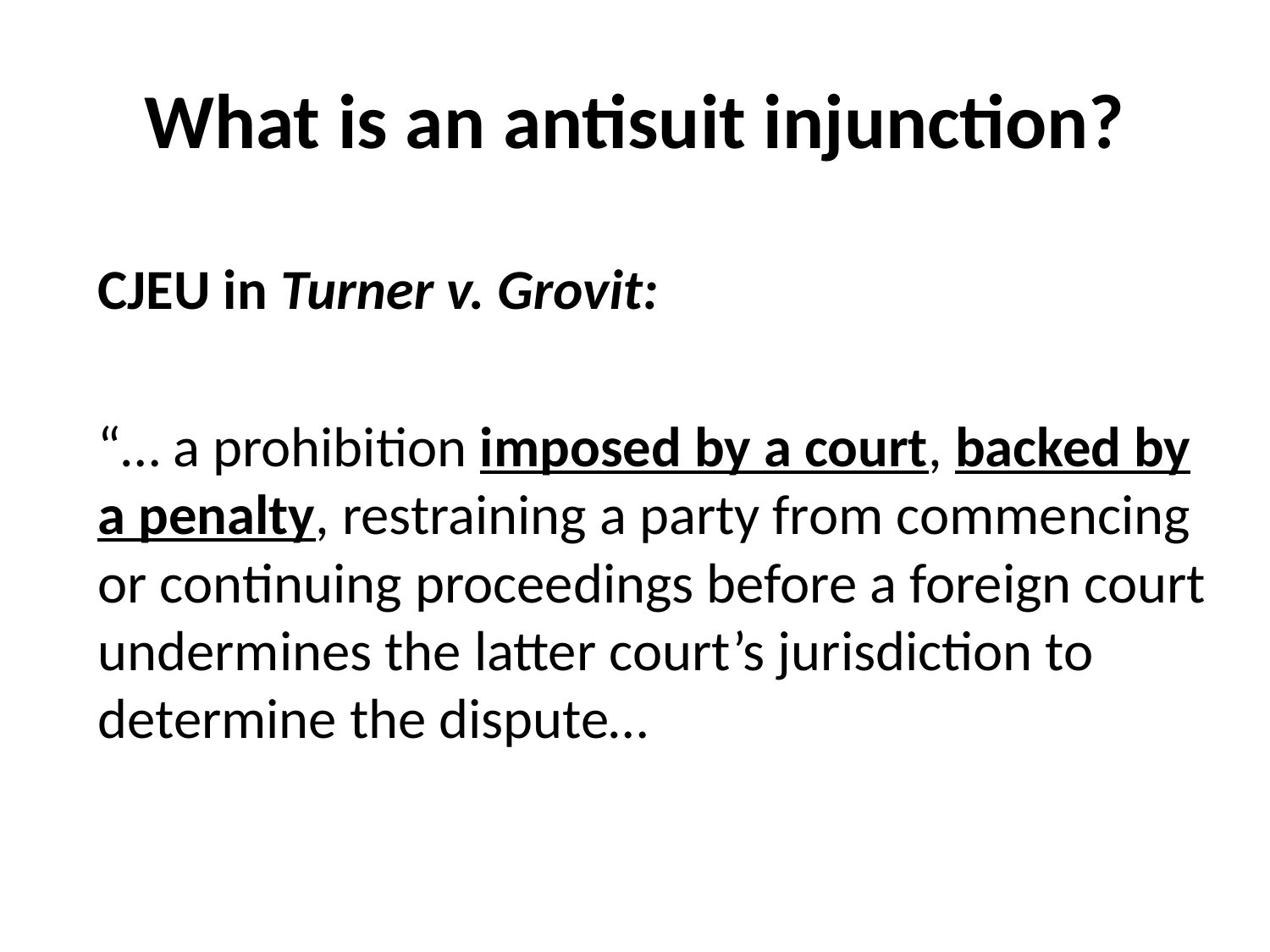

# What is an antisuit injunction?
CJEU in Turner v. Grovit:

“… a prohibition imposed by a court, backed by a penalty, restraining a party from commencing or continuing proceedings before a foreign court undermines the latter court’s jurisdiction to determine the dispute…